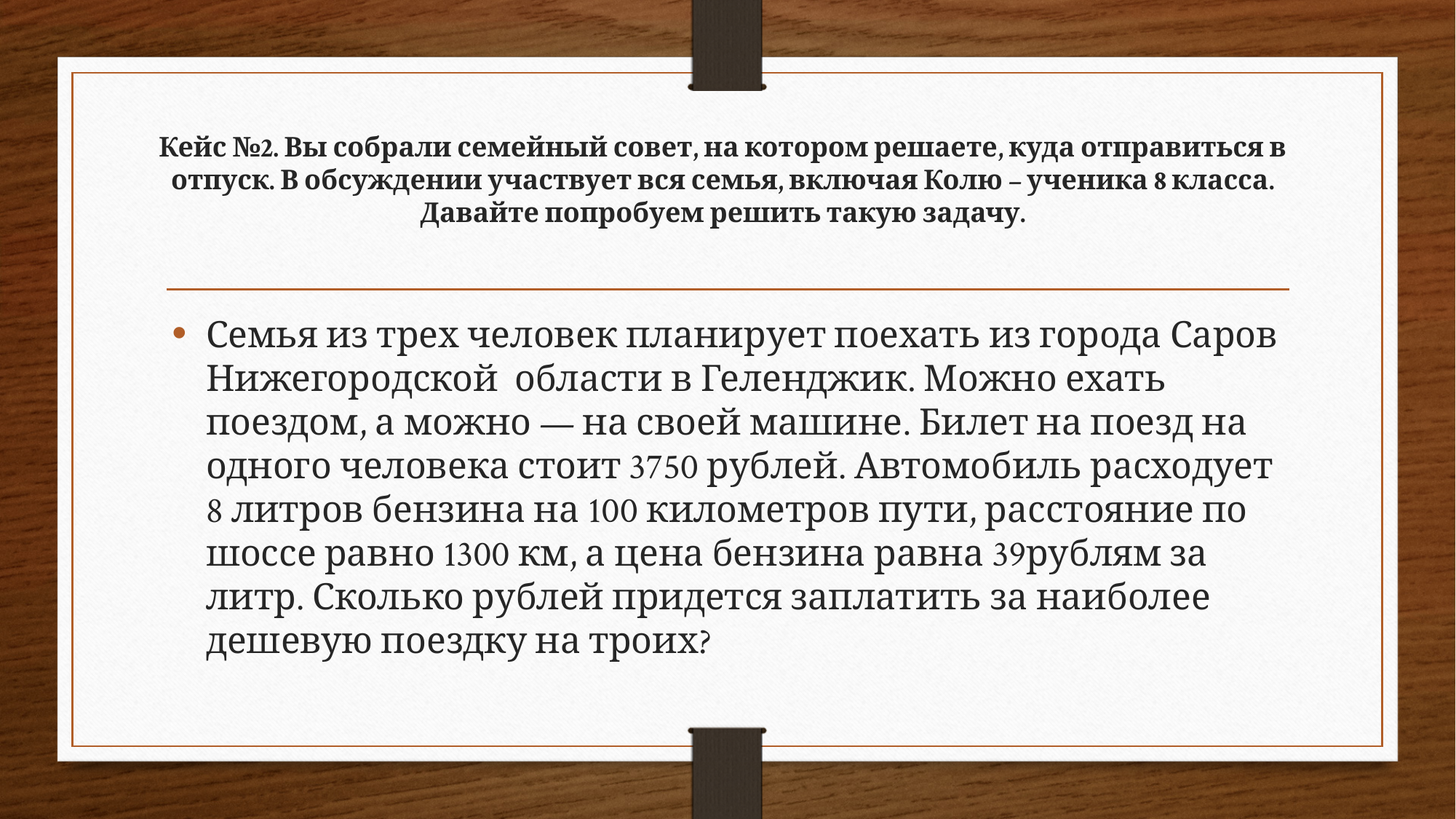

# Кейс №2. Вы собрали семейный совет, на котором решаете, куда отправиться в отпуск. В обсуждении участвует вся семья, включая Колю – ученика 8 класса. Давайте попробуем решить такую задачу.
Семья из трех человек планирует поехать из города Саров Нижегородской  области в Геленджик. Можно ехать поездом, а можно — на своей машине. Билет на поезд на одного человека стоит 3750 рублей. Автомобиль расходует 8 литров бензина на 100 километров пути, расстояние по шоссе равно 1300 км, а цена бензина равна 39рублям за литр. Сколько рублей придется заплатить за наиболее дешевую поездку на троих?